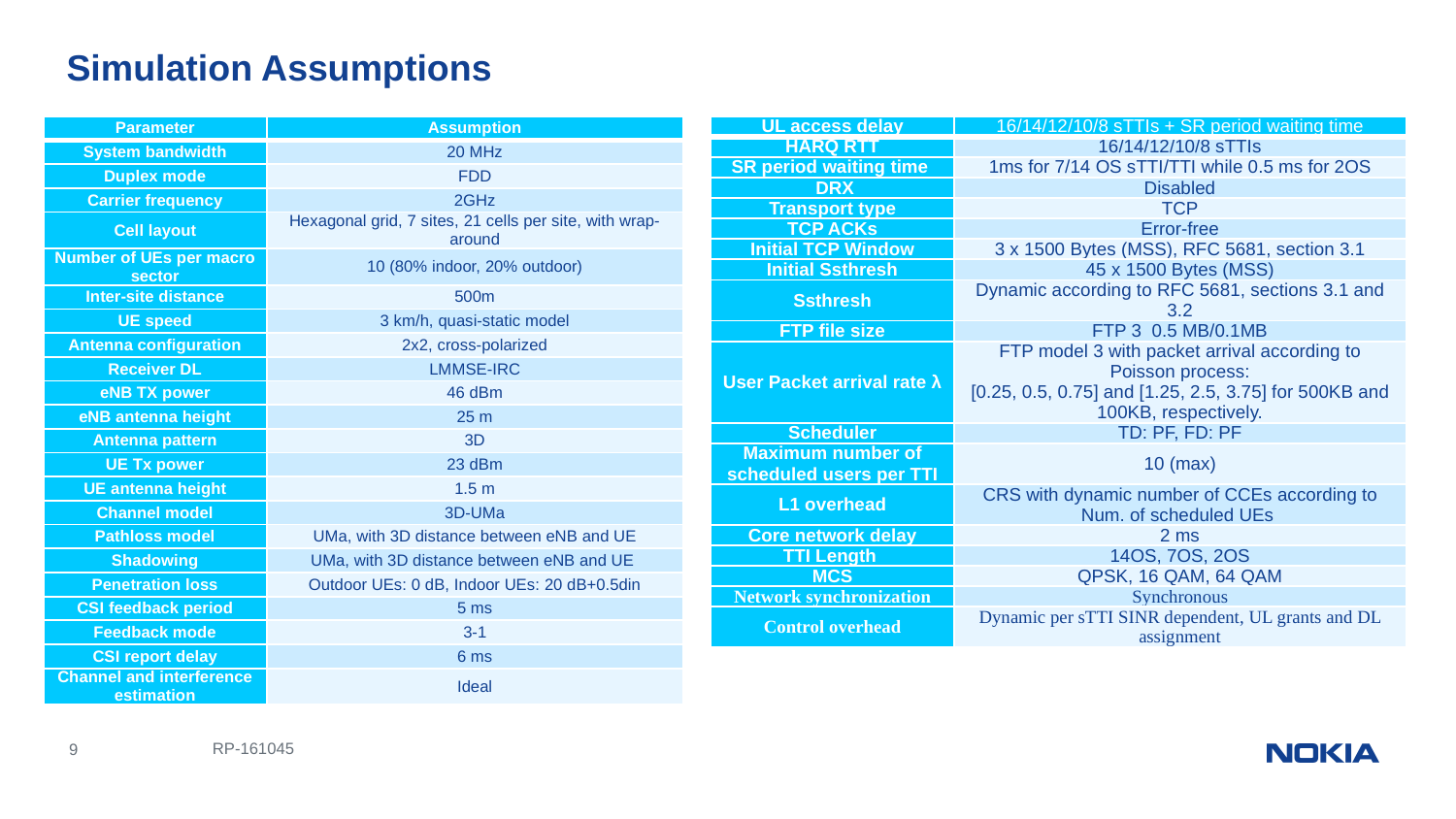

# Simulation Assumptions
| Parameter | Assumption |
| --- | --- |
| System bandwidth | 20 MHz |
| Duplex mode | FDD |
| Carrier frequency | 2GHz |
| Cell layout | Hexagonal grid, 7 sites, 21 cells per site, with wrap-around |
| Number of UEs per macro sector | 10 (80% indoor, 20% outdoor) |
| Inter-site distance | 500m |
| UE speed | 3 km/h, quasi-static model |
| Antenna configuration | 2x2, cross-polarized |
| Receiver DL | LMMSE-IRC |
| eNB TX power | 46 dBm |
| eNB antenna height | 25 m |
| Antenna pattern | 3D |
| UE Tx power | 23 dBm |
| UE antenna height | 1.5 m |
| Channel model | 3D-UMa |
| Pathloss model | UMa, with 3D distance between eNB and UE |
| Shadowing | UMa, with 3D distance between eNB and UE |
| Penetration loss | Outdoor UEs: 0 dB, Indoor UEs: 20 dB+0.5din |
| CSI feedback period | 5 ms |
| Feedback mode | 3-1 |
| CSI report delay | 6 ms |
| Channel and interference estimation | Ideal |
| UL access delay | 16/14/12/10/8 sTTIs + SR period waiting time |
| --- | --- |
| HARQ RTT | 16/14/12/10/8 sTTIs |
| SR period waiting time | 1ms for 7/14 OS sTTI/TTI while 0.5 ms for 2OS |
| DRX | Disabled |
| Transport type | TCP |
| TCP ACKs | Error-free |
| Initial TCP Window | 3 x 1500 Bytes (MSS), RFC 5681, section 3.1 |
| Initial Ssthresh | 45 x 1500 Bytes (MSS) |
| Ssthresh | Dynamic according to RFC 5681, sections 3.1 and 3.2 |
| FTP file size | FTP 3 0.5 MB/0.1MB |
| User Packet arrival rate λ | FTP model 3 with packet arrival according to Poisson process: [0.25, 0.5, 0.75] and [1.25, 2.5, 3.75] for 500KB and 100KB, respectively. |
| Scheduler | TD: PF, FD: PF |
| Maximum number of scheduled users per TTI | 10 (max) |
| L1 overhead | CRS with dynamic number of CCEs according to Num. of scheduled UEs |
| Core network delay | 2 ms |
| TTI Length | 14OS, 7OS, 2OS |
| MCS | QPSK, 16 QAM, 64 QAM |
| Network synchronization | Synchronous |
| Control overhead | Dynamic per sTTI SINR dependent, UL grants and DL assignment |
RP-161045